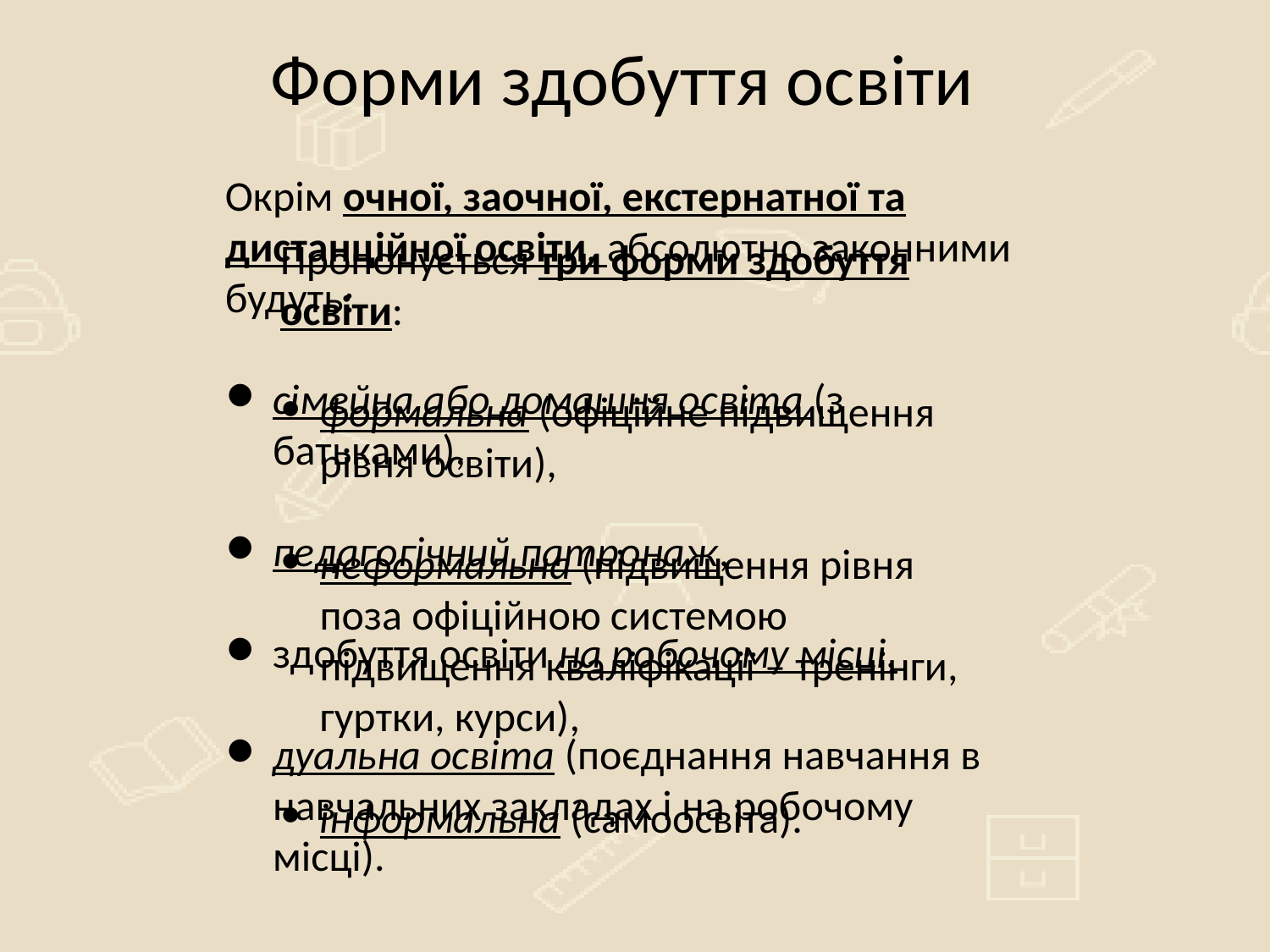

Форми здобуття освіти
Окрім очної, заочної, екстернатної та дистанційної освіти, абсолютно законними будуть:

сімейна або домашня освіта (з батьками),

педагогічний патронаж,

здобуття освіти на робочому місці,

дуальна освіта (поєднання навчання в навчальних закладах і на робочому місці).
Пропонується три форми здобуття освіти:

формальна (офіційне підвищення рівня освіти),

неформальна (підвищення рівня поза офіційною системою підвищення кваліфікації – тренінги, гуртки, курси),

інформальна (самоосвіта).